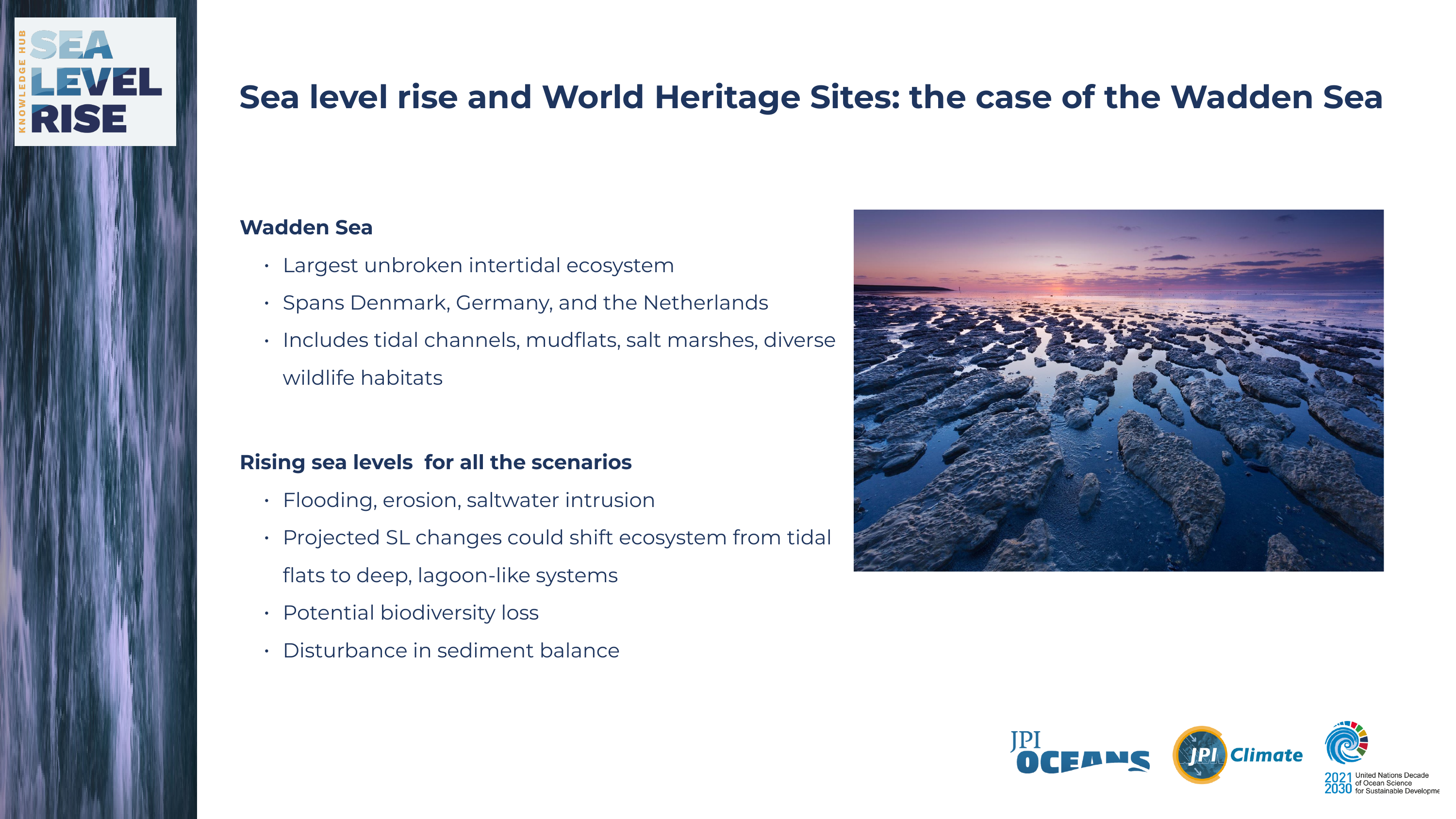

Sea level rise and World Heritage Sites: the case of the Wadden Sea
Wadden Sea
Largest unbroken intertidal ecosystem
Spans Denmark, Germany, and the Netherlands
Includes tidal channels, mudflats, salt marshes, diverse wildlife habitats

Rising sea levels  for all the scenarios
Flooding, erosion, saltwater intrusion
Projected SL changes could shift ecosystem from tidal flats to deep, lagoon-like systems
Potential biodiversity loss
Disturbance in sediment balance